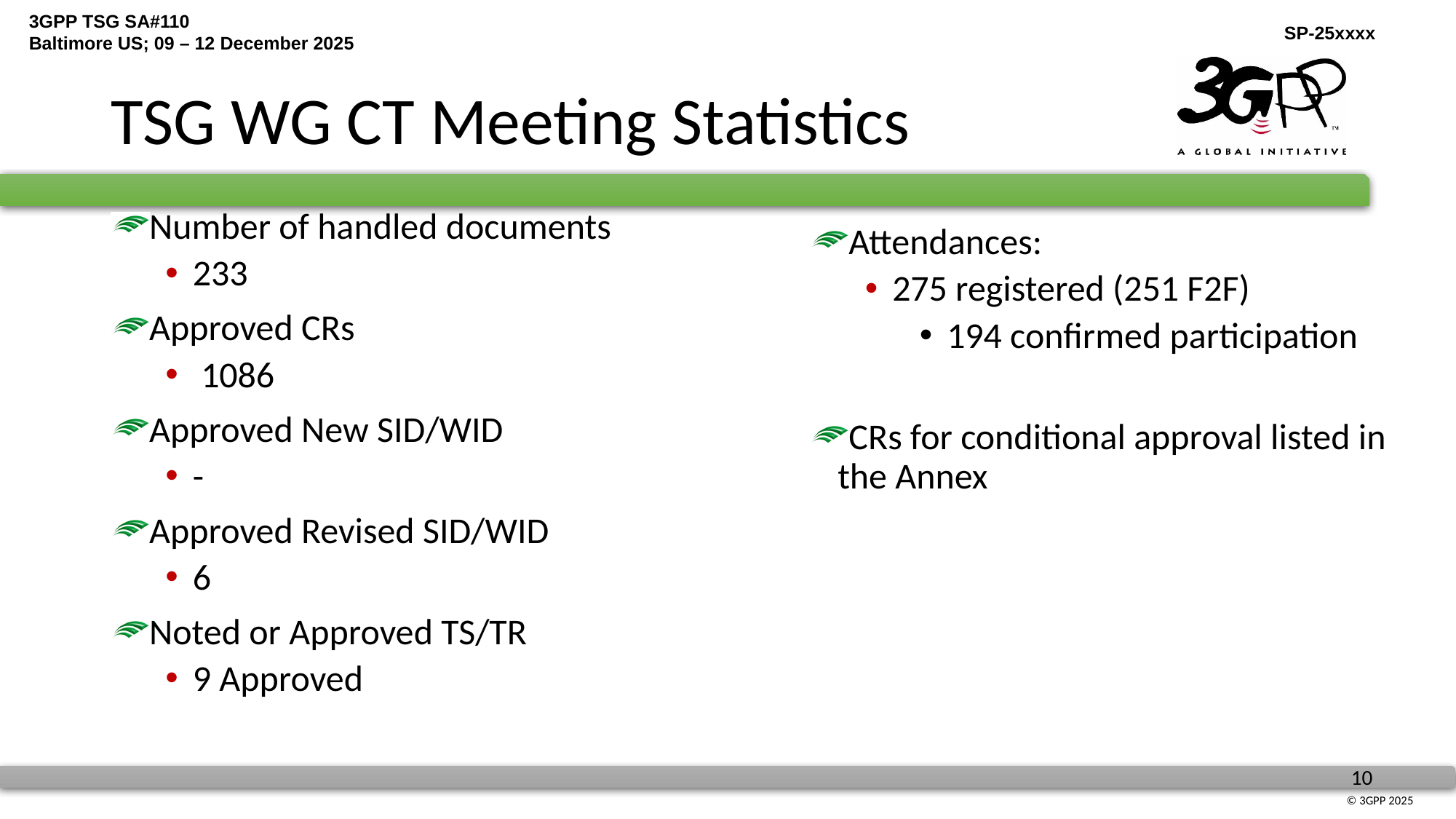

# TSG WG CT Meeting Statistics
Number of handled documents
233
Approved CRs
 1086
Approved New SID/WID
-
Approved Revised SID/WID
6
Noted or Approved TS/TR
9 Approved

Attendances:
275 registered (251 F2F)
194 confirmed participation

CRs for conditional approval listed in the Annex